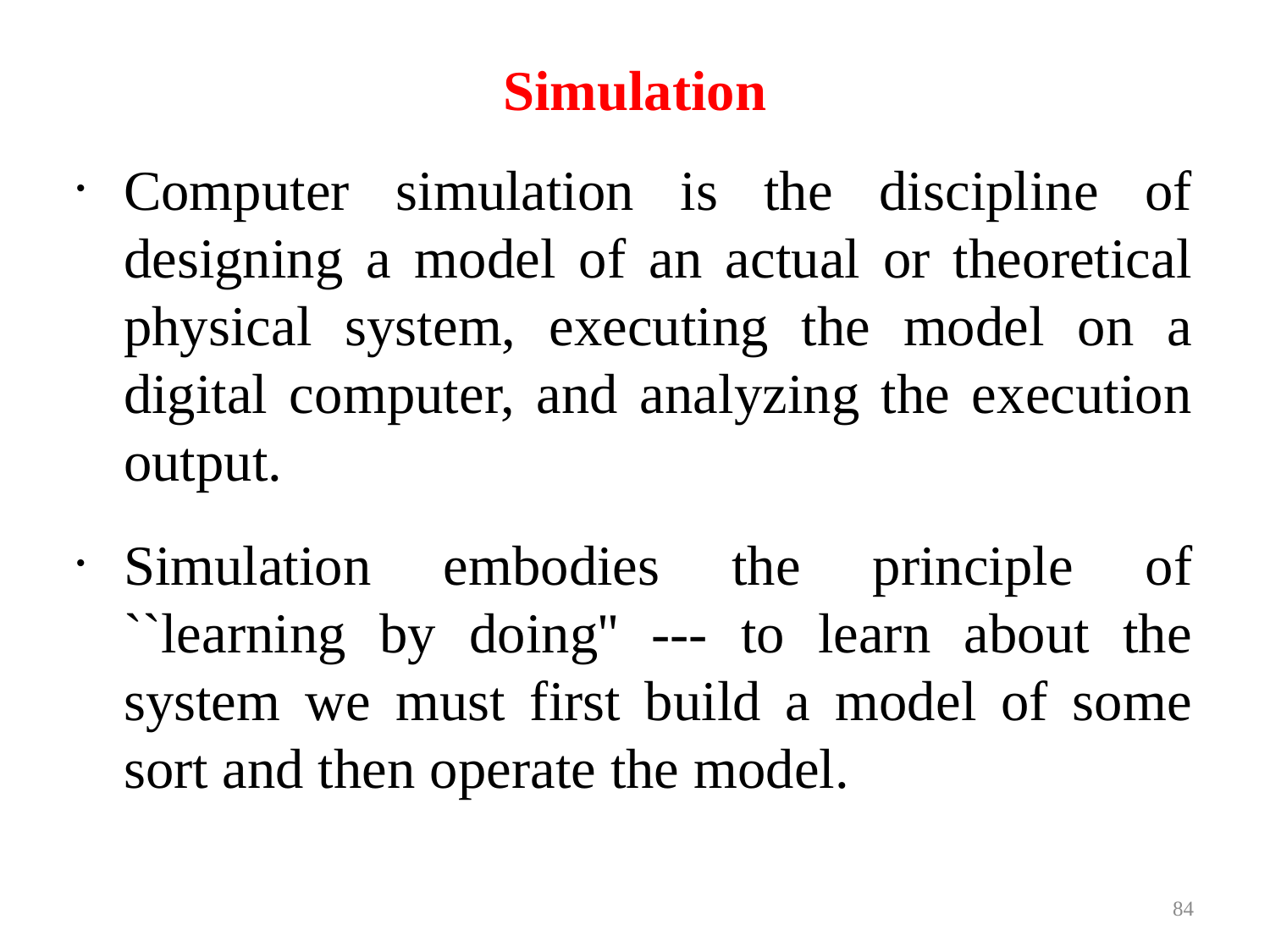

Simulation
Computer simulation is the discipline of designing a model of an actual or theoretical physical system, executing the model on a digital computer, and analyzing the execution output.
Simulation embodies the principle of ``learning by doing'' --- to learn about the system we must first build a model of some sort and then operate the model.

84